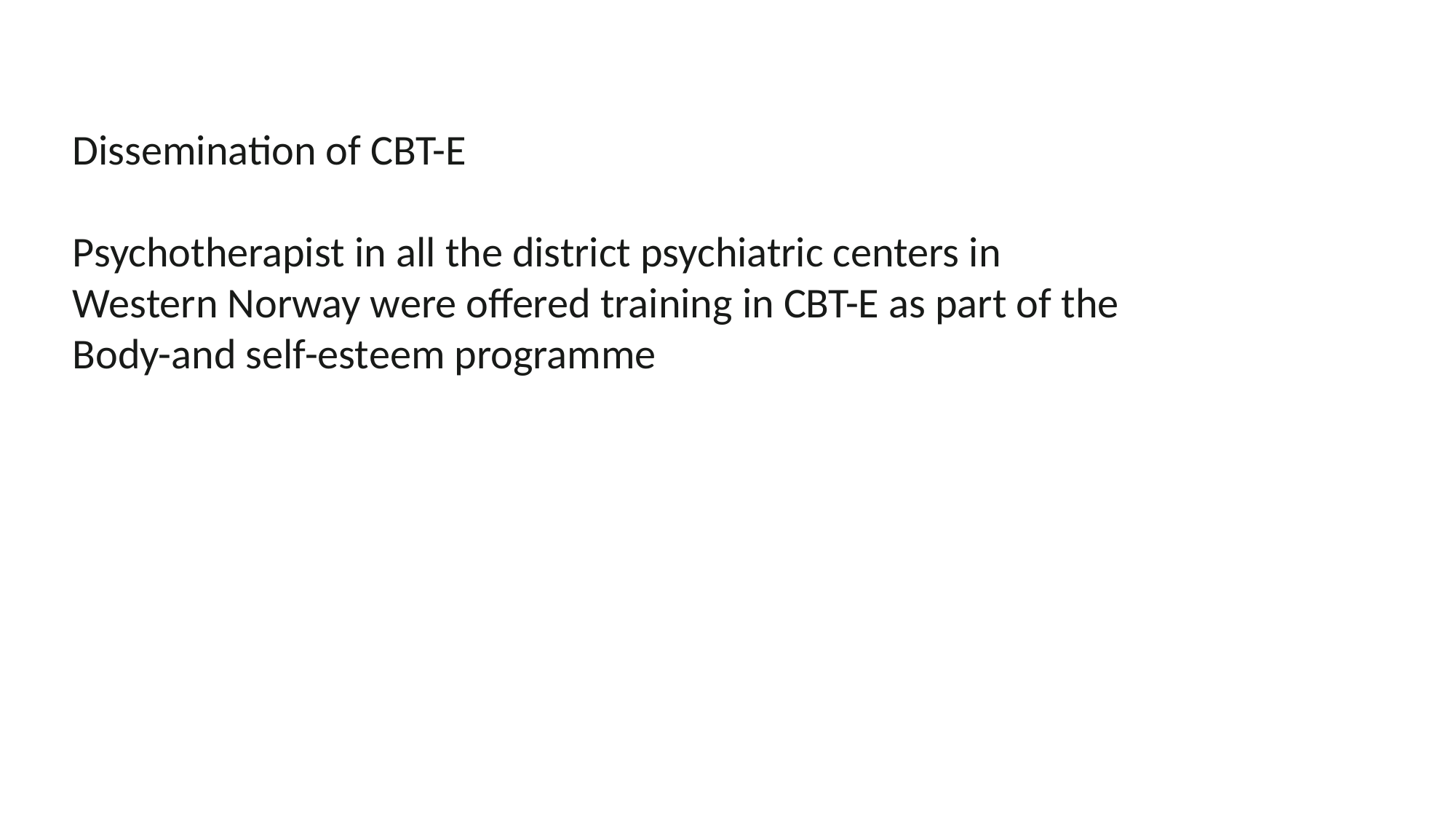

Dissemination of CBT-E

Psychotherapist in all the district psychiatric centers in Western Norway were offered training in CBT-E as part of the Body-and self-esteem programme